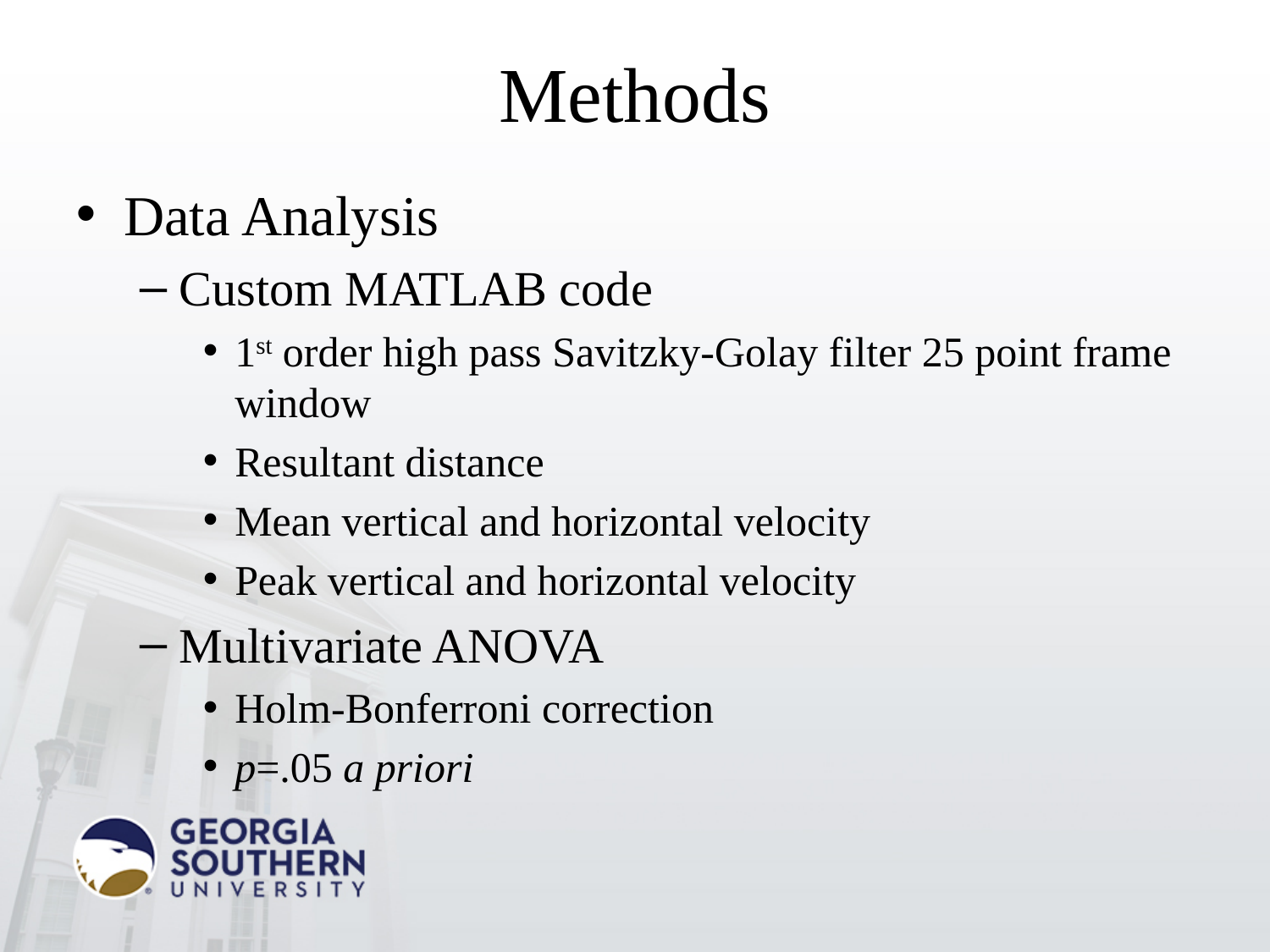

# Methods
Data Analysis
Custom MATLAB code
1st order high pass Savitzky-Golay filter 25 point frame window
Resultant distance
Mean vertical and horizontal velocity
Peak vertical and horizontal velocity
Multivariate ANOVA
Holm-Bonferroni correction
p=.05 a priori